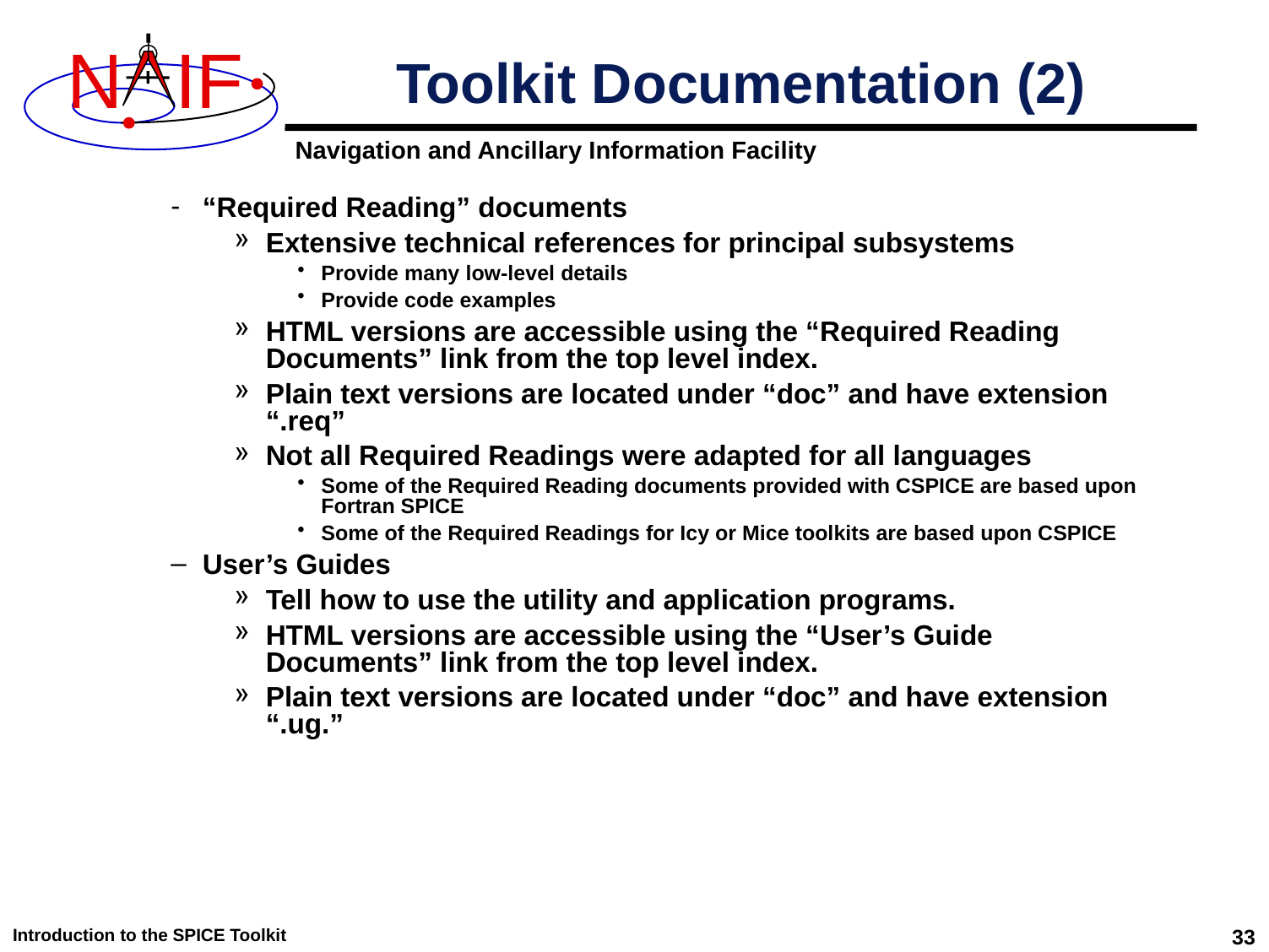

# Toolkit Documentation (2)
“Required Reading” documents
Extensive technical references for principal subsystems
Provide many low-level details
Provide code examples
HTML versions are accessible using the “Required Reading Documents” link from the top level index.
Plain text versions are located under “doc” and have extension “.req”
Not all Required Readings were adapted for all languages
Some of the Required Reading documents provided with CSPICE are based upon Fortran SPICE
Some of the Required Readings for Icy or Mice toolkits are based upon CSPICE
User’s Guides
Tell how to use the utility and application programs.
HTML versions are accessible using the “User’s Guide Documents” link from the top level index.
Plain text versions are located under “doc” and have extension “.ug.”
Introduction to the SPICE Toolkit
33